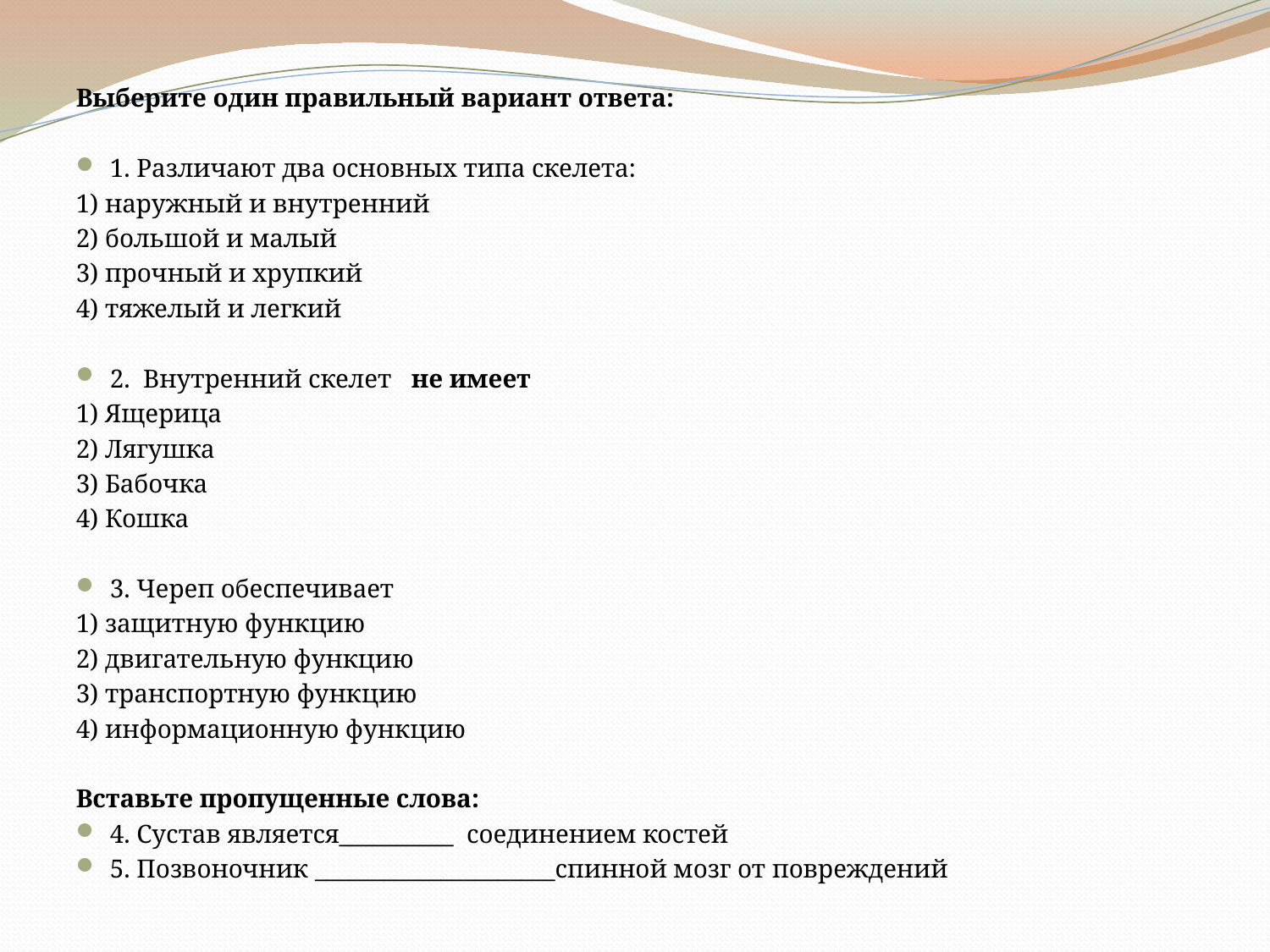

Выберите один правильный вариант ответа:

1. Различают два основных типа скелета:
1) наружный и внутренний
2) большой и малый
3) прочный и хрупкий
4) тяжелый и легкий

2.  Внутренний скелет   не имеет
1) Ящерица
2) Лягушка
3) Бабочка
4) Кошка

3. Череп обеспечивает
1) защитную функцию
2) двигательную функцию
3) транспортную функцию
4) информационную функцию

Вставьте пропущенные слова:
4. Сустав является__________  соединением костей
5. Позвоночник _____________________спинной мозг от повреждений